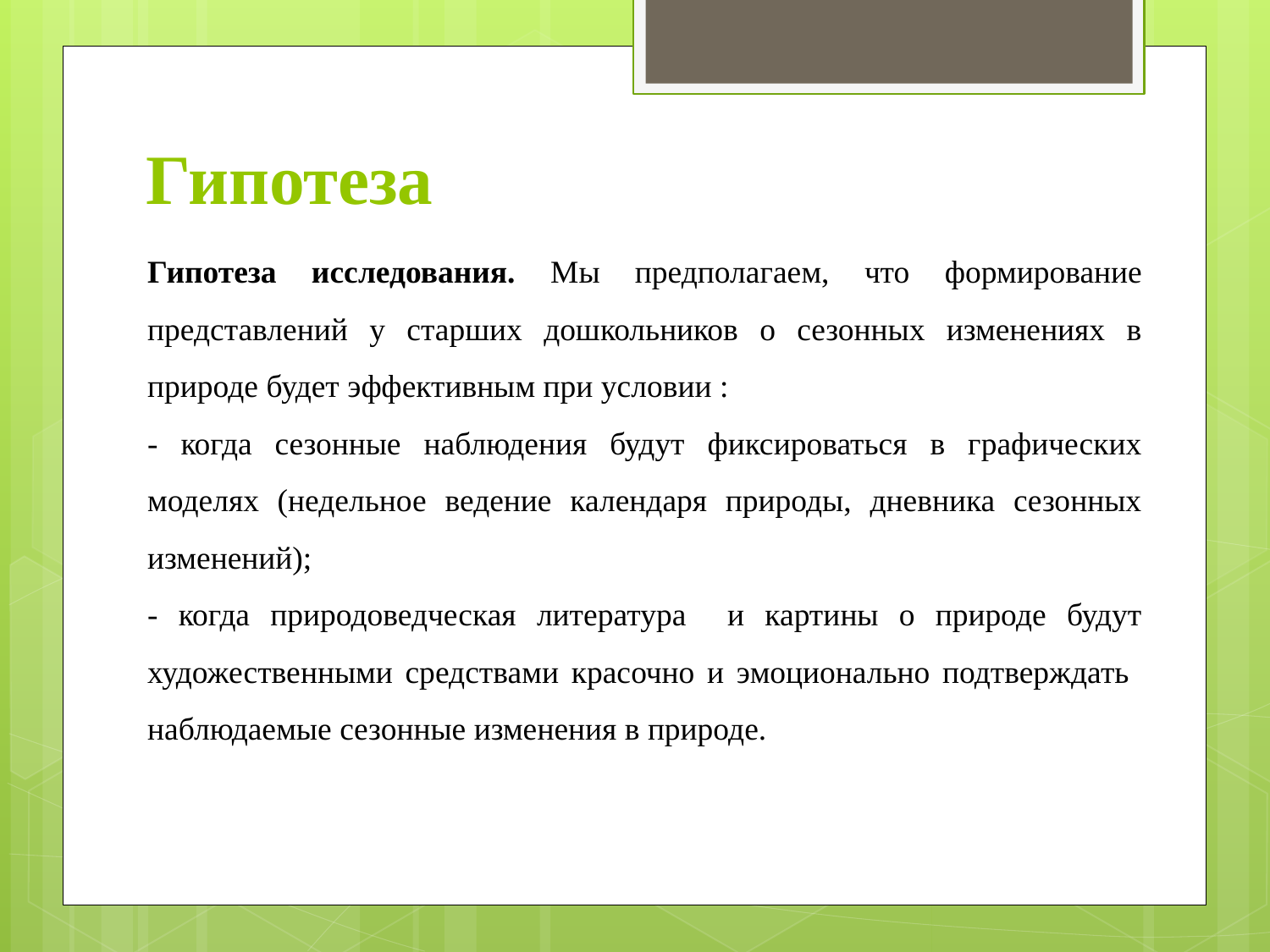

# Гипотеза
Гипотеза исследования. Мы предполагаем, что формирование представлений у старших дошкольников о сезонных изменениях в природе будет эффективным при условии :
- когда сезонные наблюдения будут фиксироваться в графических моделях (недельное ведение календаря природы, дневника сезонных изменений);
- когда природоведческая литература  и картины о природе будут художественными средствами красочно и эмоционально подтверждать  наблюдаемые сезонные изменения в природе.